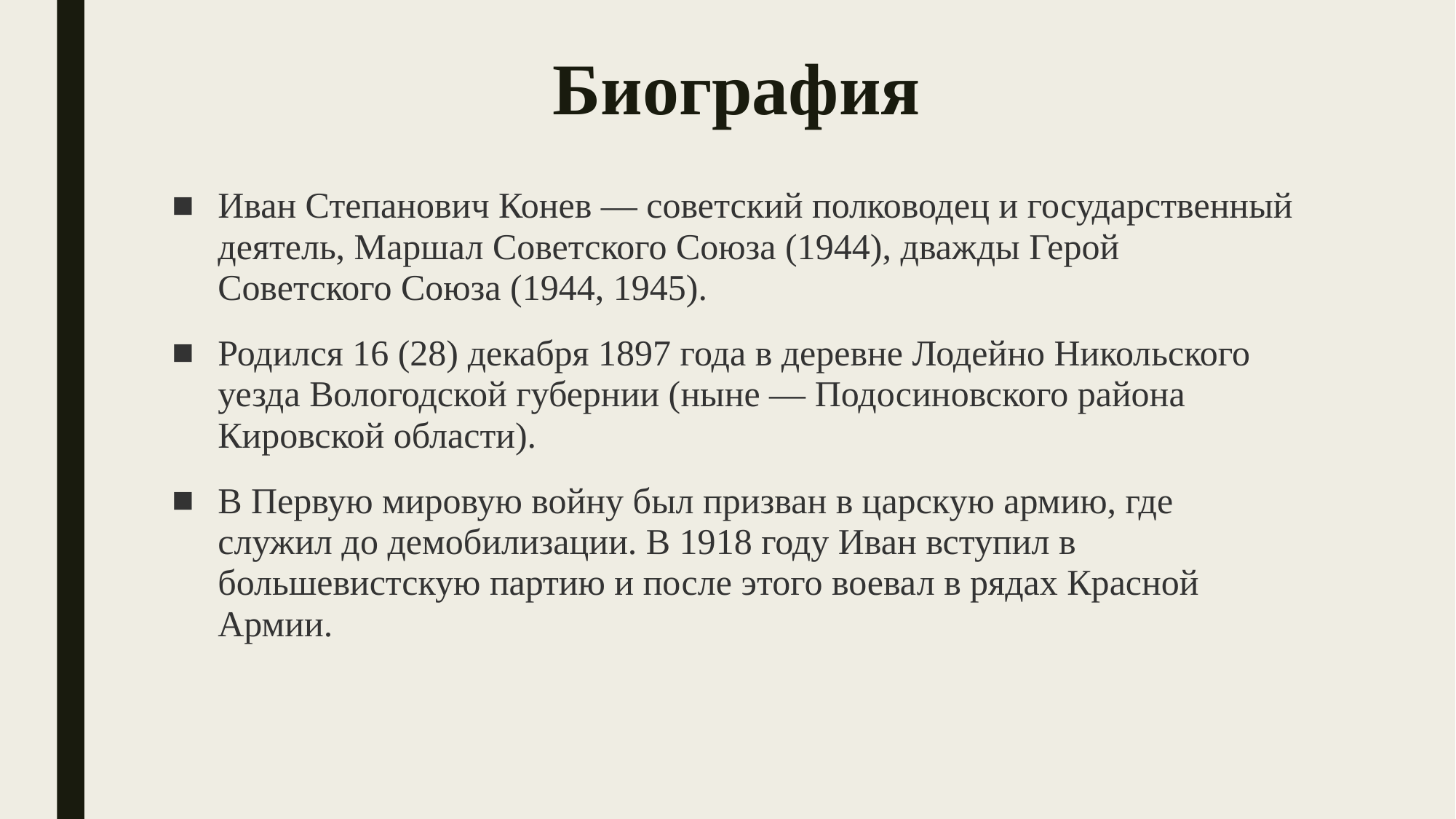

# Биография
Иван Степанович Конев — советский полководец и государственный деятель, Маршал Советского Союза (1944), дважды Герой Советского Союза (1944, 1945).
Родился 16 (28) декабря 1897 года в деревне Лодейно Никольского уезда Вологодской губернии (ныне — Подосиновского района Кировской области).
В Первую мировую войну был призван в царскую армию, где служил до демобилизации. В 1918 году Иван вступил в большевистскую партию и после этого воевал в рядах Красной Армии.